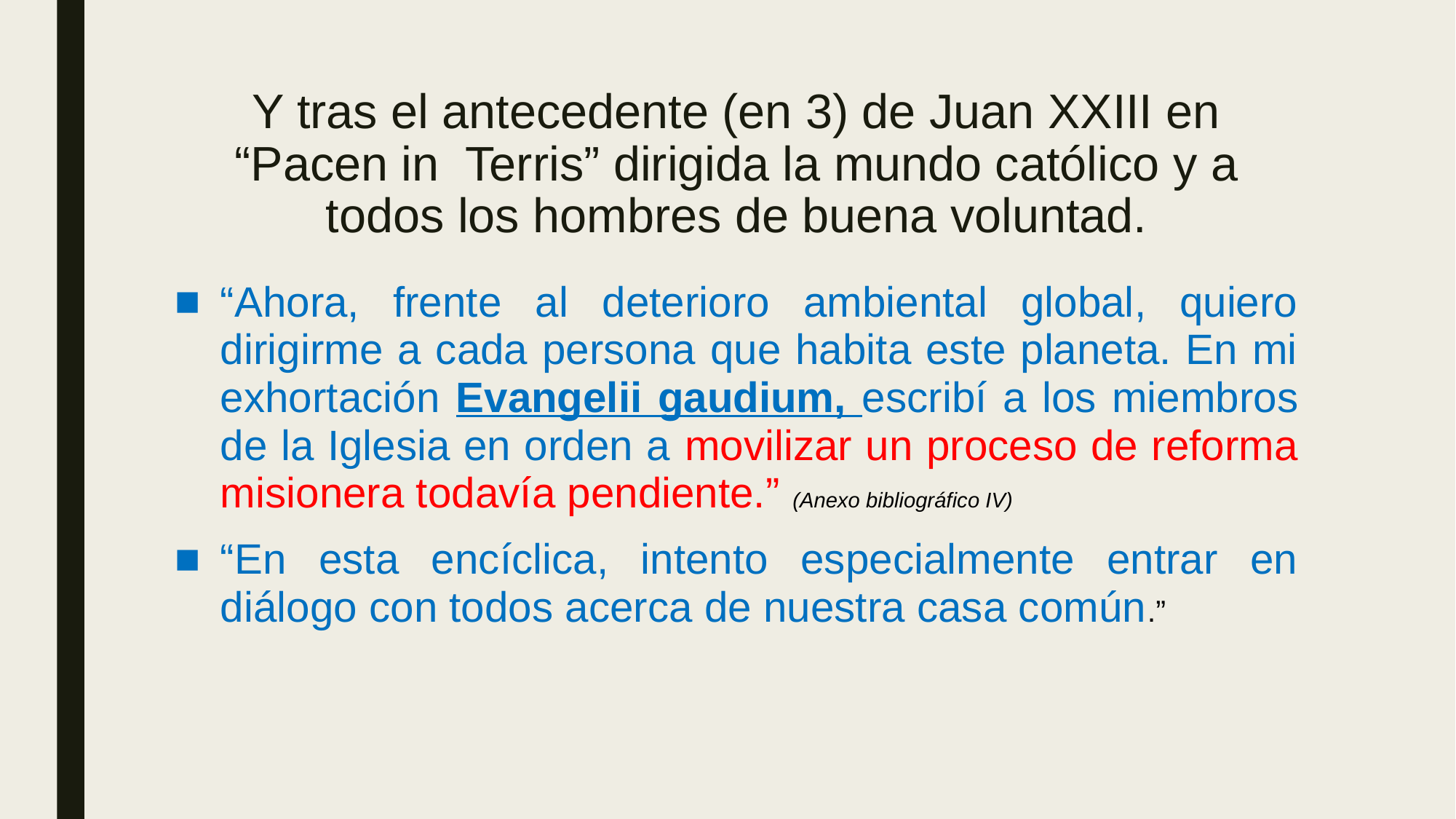

# Y tras el antecedente (en 3) de Juan XXIII en “Pacen in  Terris” dirigida la mundo católico y a todos los hombres de buena voluntad.
“Ahora, frente al deterioro ambiental global, quiero dirigirme a cada persona que habita este planeta. En mi exhortación Evangelii gaudium, escribí a los miembros de la Iglesia en orden a movilizar un proceso de reforma misionera todavía pendiente.” (Anexo bibliográfico IV)
“En esta encíclica, intento especialmente entrar en diálogo con todos acerca de nuestra casa común.”